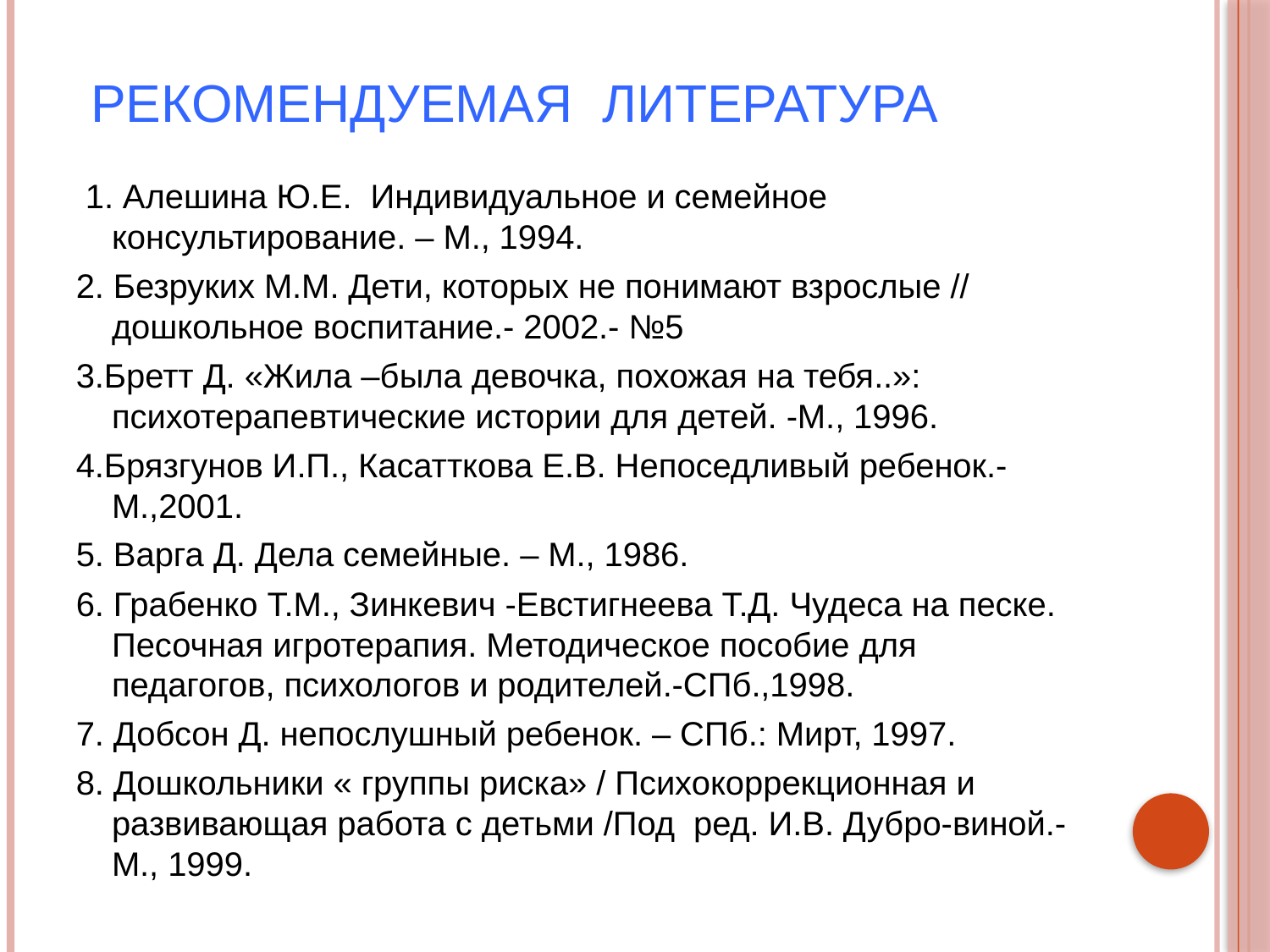

# рекомендуемая  литература
 1. Алешина Ю.Е.  Индивидуальное и семейное консультирование. – М., 1994.
2. Безруких М.М. Дети, которых не понимают взрослые // дошкольное воспитание.- 2002.- №5
3.Бретт Д. «Жила –была девочка, похожая на тебя..»: психотерапевтические истории для детей. -М., 1996.
4.Брязгунов И.П., Касатткова Е.В. Непоседливый ребенок.- М.,2001.
5. Варга Д. Дела семейные. – М., 1986.
6. Грабенко Т.М., Зинкевич -Евстигнеева Т.Д. Чудеса на песке. Песочная игротерапия. Методическое пособие для педагогов, психологов и родителей.-СПб.,1998.
7. Добсон Д. непослушный ребенок. – СПб.: Мирт, 1997.
8. Дошкольники « группы риска» / Психокоррекционная и развивающая работа с детьми /Под  ред. И.В. Дубро-виной.- М., 1999.